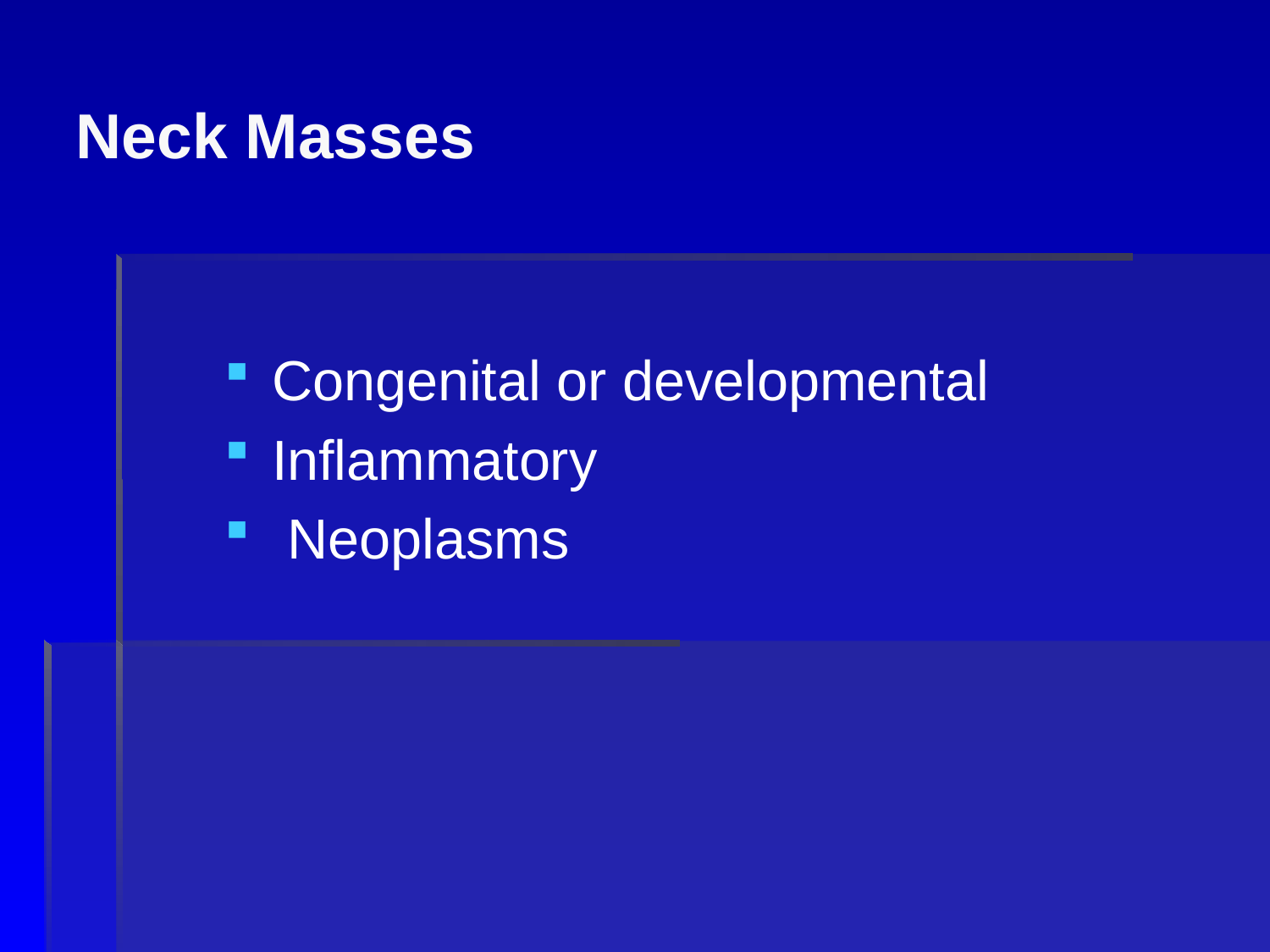

Neck Masses
Congenital or developmental
Inflammatory
 Neoplasms